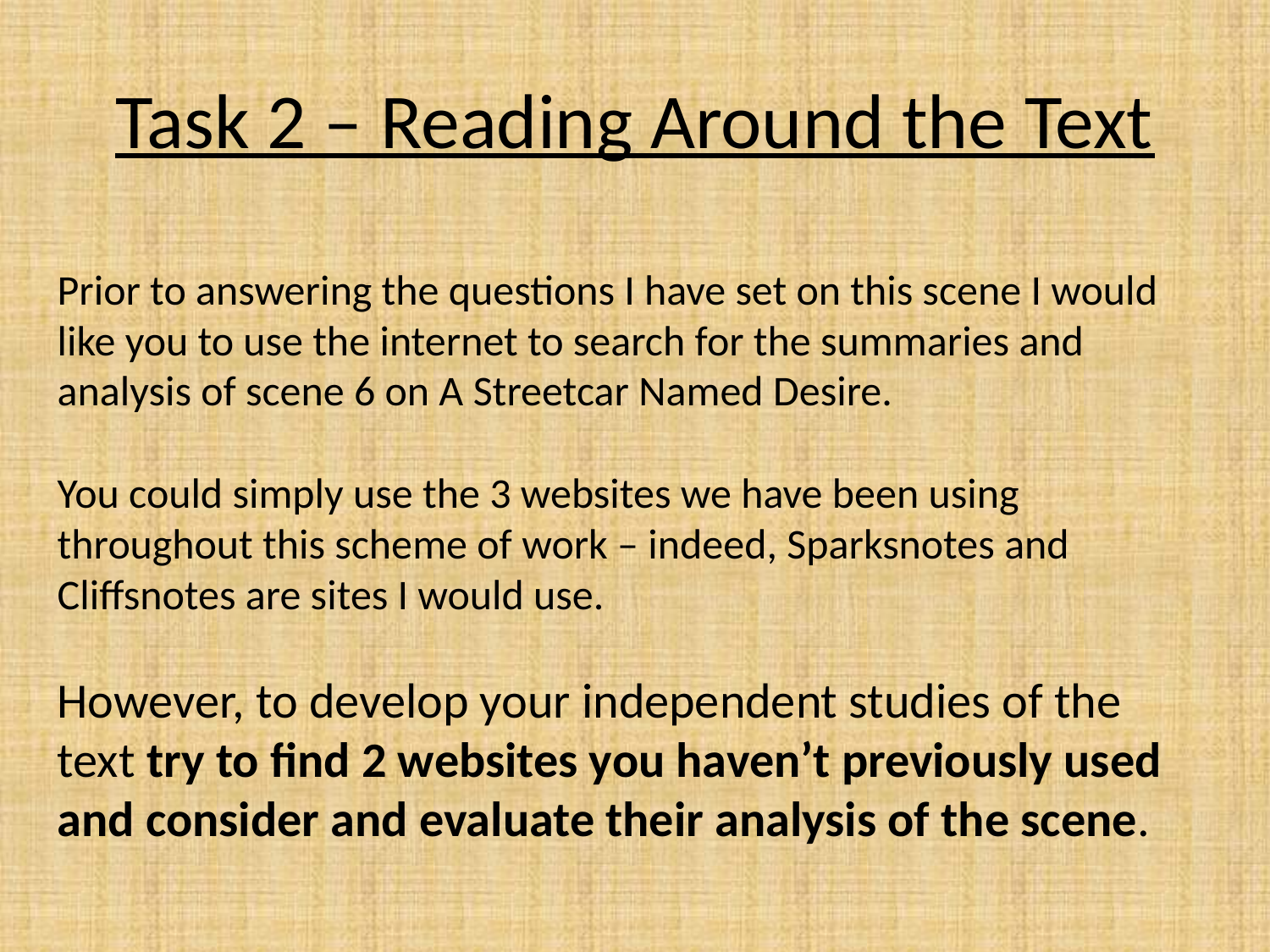

# Task 2 – Reading Around the Text
Prior to answering the questions I have set on this scene I would like you to use the internet to search for the summaries and analysis of scene 6 on A Streetcar Named Desire.

You could simply use the 3 websites we have been using throughout this scheme of work – indeed, Sparksnotes and Cliffsnotes are sites I would use.

However, to develop your independent studies of the text try to find 2 websites you haven’t previously used and consider and evaluate their analysis of the scene.